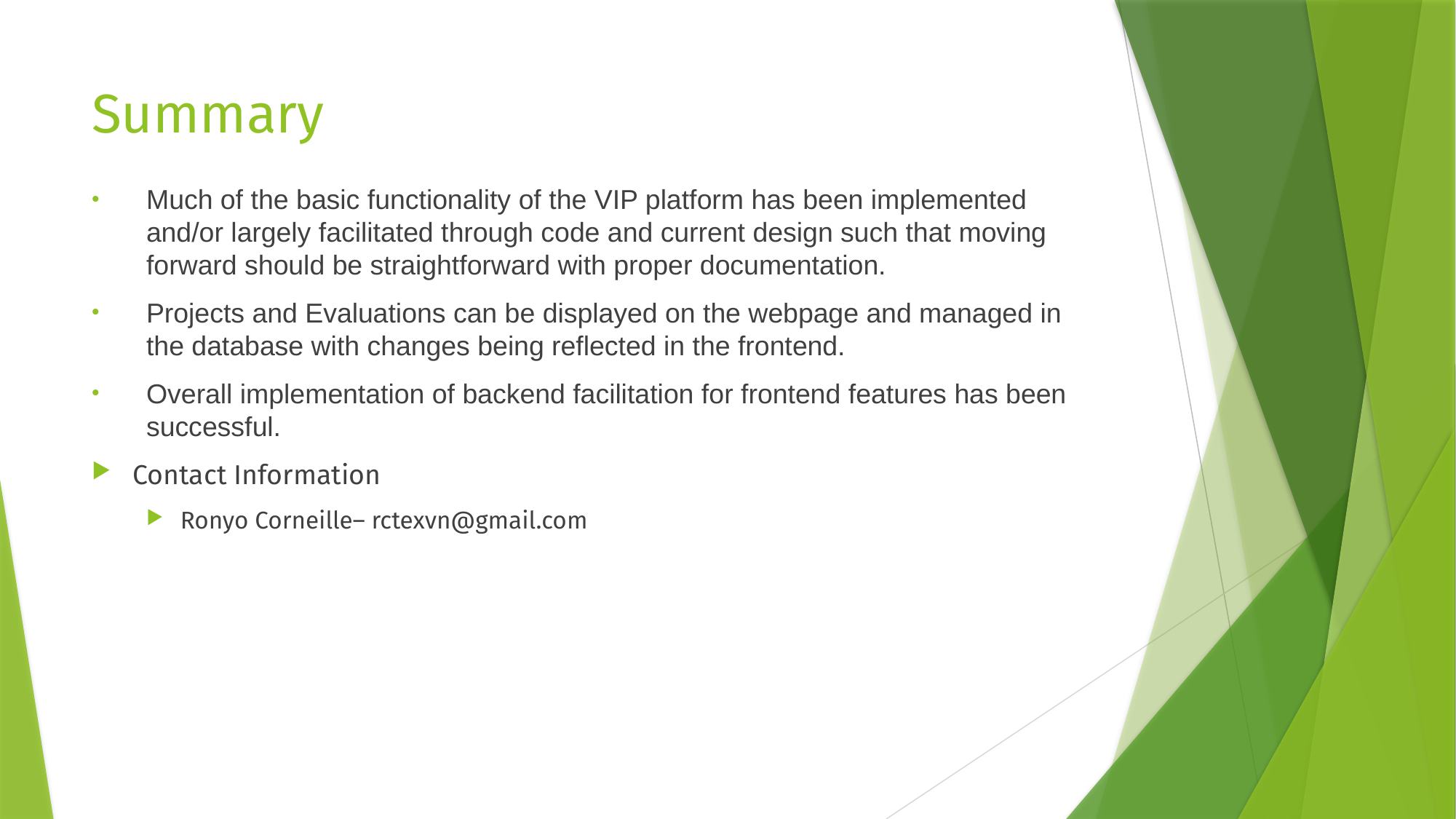

# Summary
Much of the basic functionality of the VIP platform has been implemented and/or largely facilitated through code and current design such that moving forward should be straightforward with proper documentation.
Projects and Evaluations can be displayed on the webpage and managed in the database with changes being reflected in the frontend.
Overall implementation of backend facilitation for frontend features has been successful.
Contact Information
Ronyo Corneille– rctexvn@gmail.com